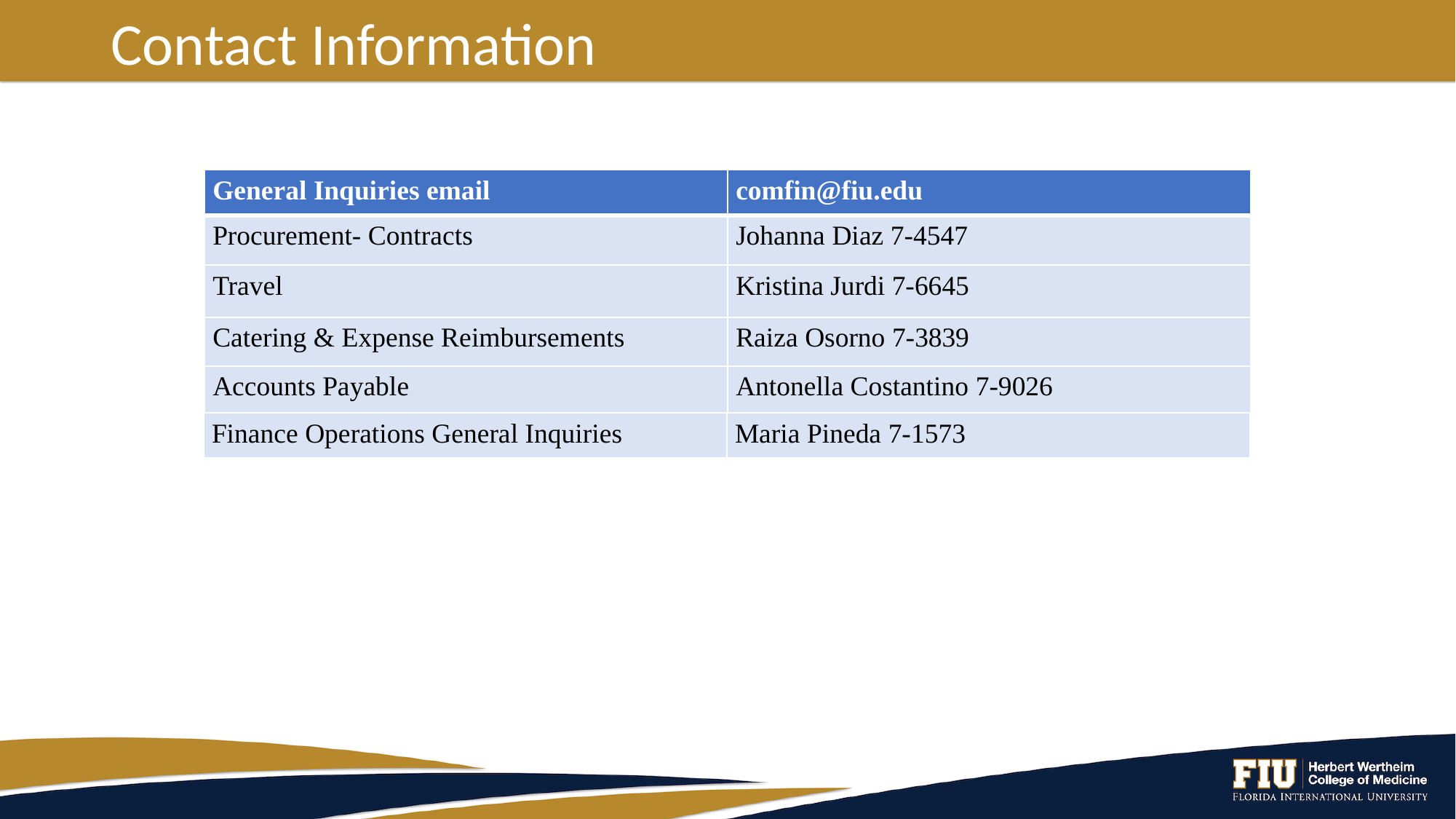

# Contact Information
| General Inquiries email | comfin@fiu.edu |
| --- | --- |
| Procurement- Contracts | Johanna Diaz 7-4547 |
| Travel | Kristina Jurdi 7-6645 |
| Catering & Expense Reimbursements | Raiza Osorno 7-3839 |
| Accounts Payable | Antonella Costantino 7-9026 |
| Finance Operations General Inquiries | Maria Pineda 7-1573 |
| --- | --- |